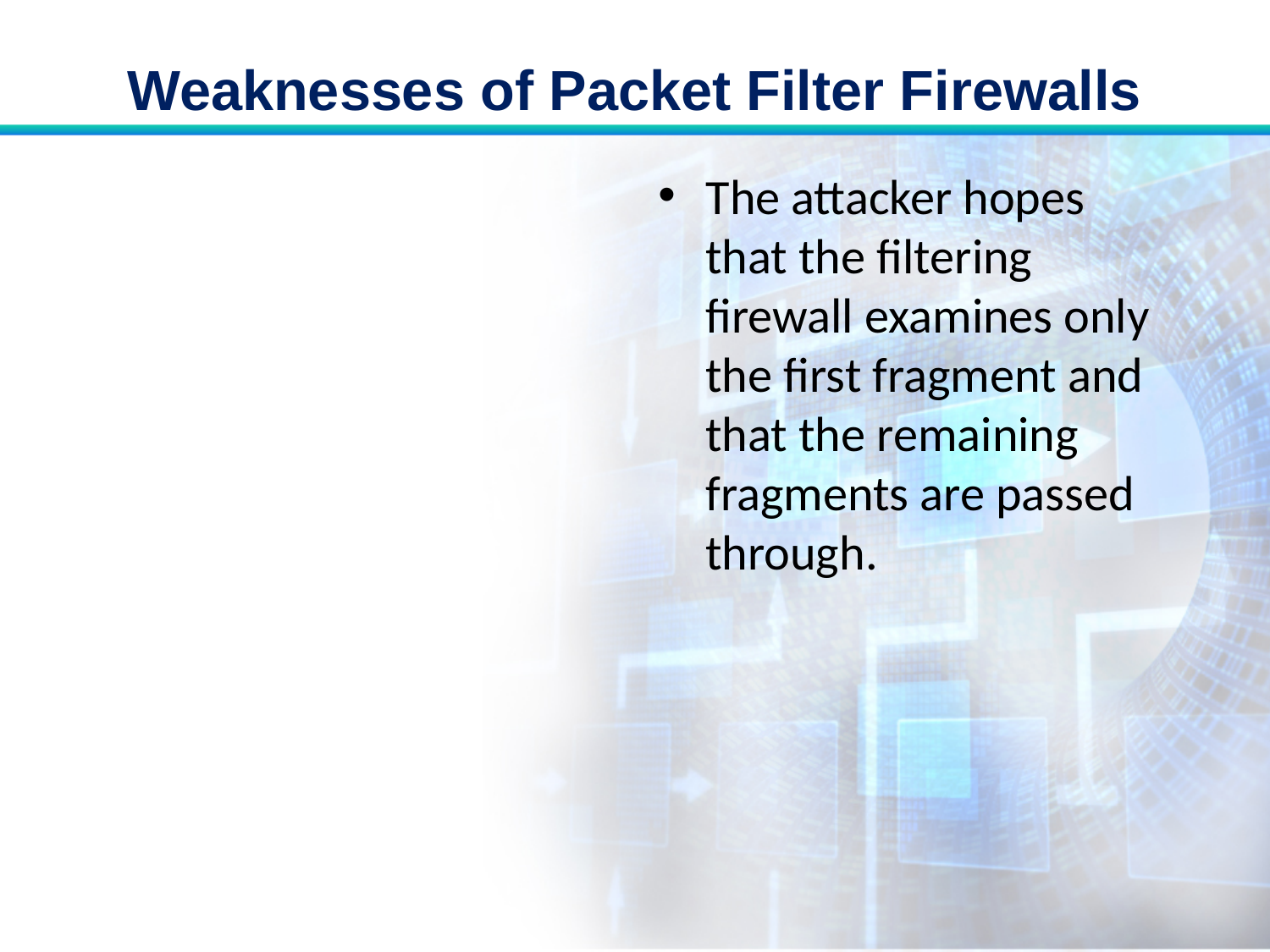

# Weaknesses of Packet Filter Firewalls
The attacker hopes that the filtering firewall examines only the first fragment and that the remaining fragments are passed through.